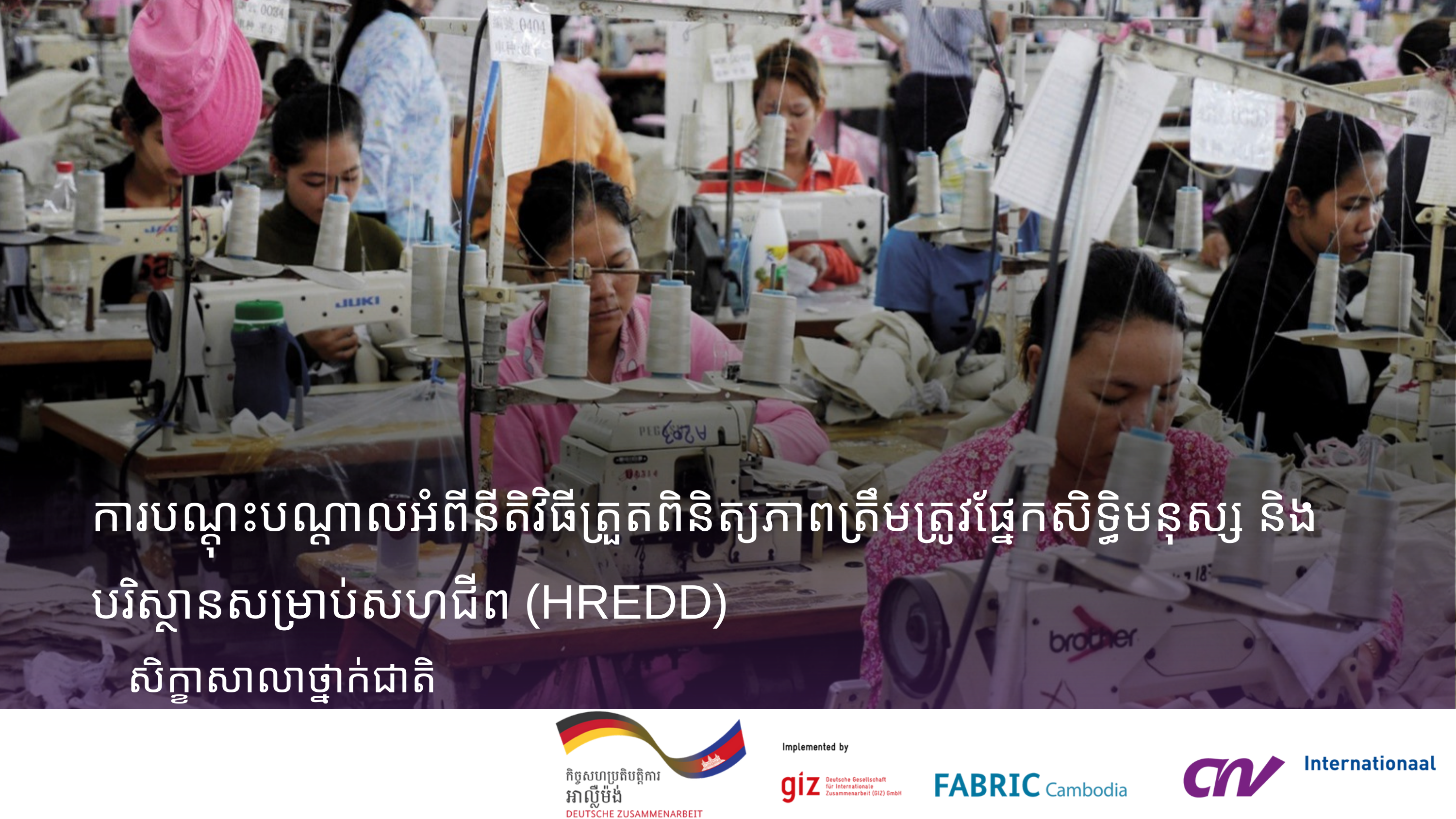

ការបណ្ដុះបណ្ដាលអំពីនីតិវិធីត្រួតពិនិត្យភាពត្រឹមត្រូវផ្នែកសិទ្ធិមនុស្ស និងបរិស្ថានសម្រាប់សហជីព (HREDD)
សិក្ខាសាលា​ថ្នាក់ជាតិ